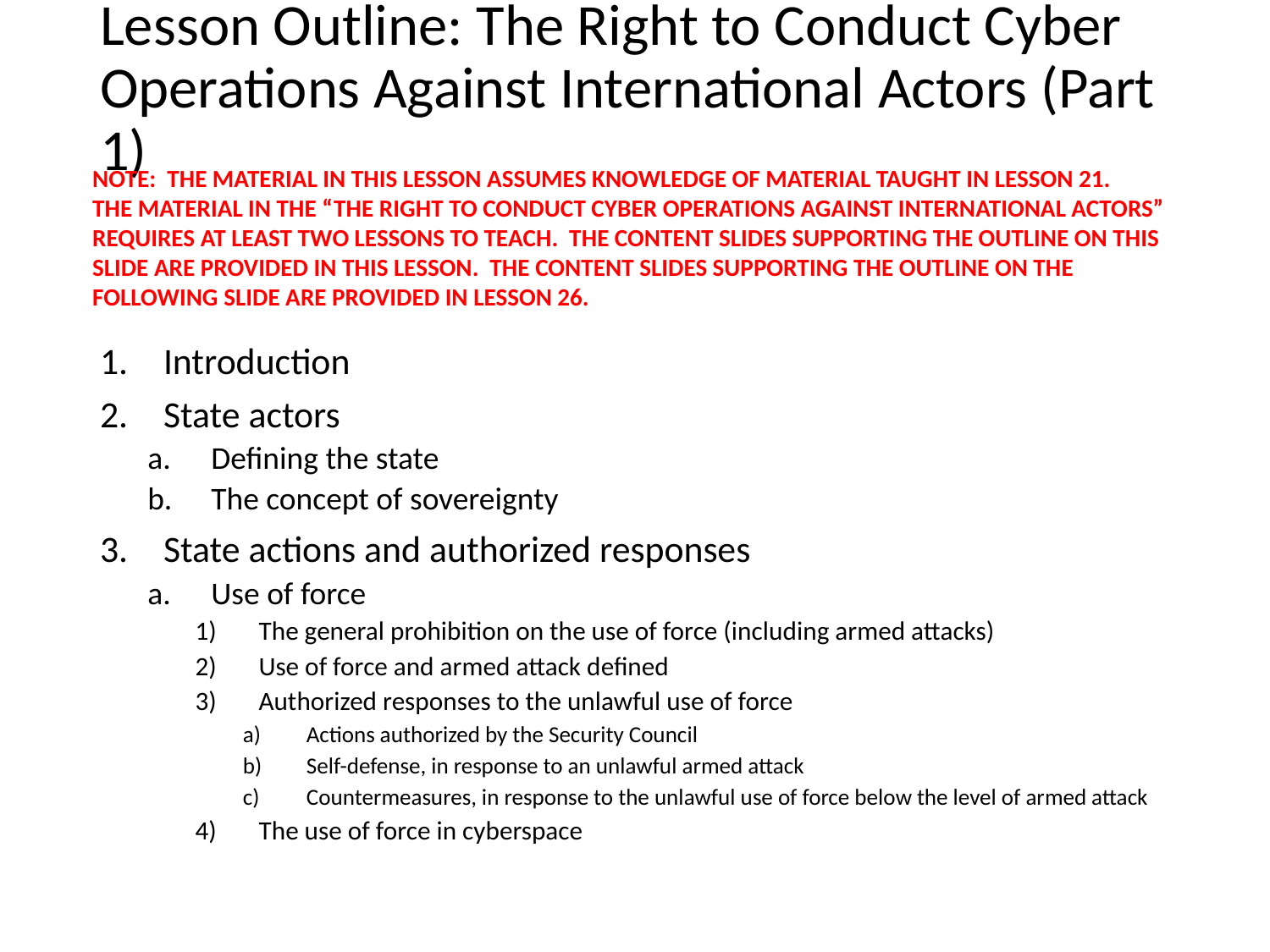

# Lesson Outline: The Right to Conduct Cyber Operations Against International Actors (Part 1)
NOTE:  THE MATERIAL IN THIS LESSON ASSUMES KNOWLEDGE OF MATERIAL TAUGHT IN LESSON 21.
THE MATERIAL IN THE “THE RIGHT TO CONDUCT CYBER OPERATIONS AGAINST INTERNATIONAL ACTORS” REQUIRES AT LEAST TWO LESSONS TO TEACH.  THE CONTENT SLIDES SUPPORTING THE OUTLINE ON THIS SLIDE ARE PROVIDED IN THIS LESSON.  THE CONTENT SLIDES SUPPORTING THE OUTLINE ON THE FOLLOWING SLIDE ARE PROVIDED IN LESSON 26.
Introduction
State actors
Defining the state
The concept of sovereignty
State actions and authorized responses
Use of force
The general prohibition on the use of force (including armed attacks)
Use of force and armed attack defined
Authorized responses to the unlawful use of force
Actions authorized by the Security Council
Self-defense, in response to an unlawful armed attack
Countermeasures, in response to the unlawful use of force below the level of armed attack
The use of force in cyberspace